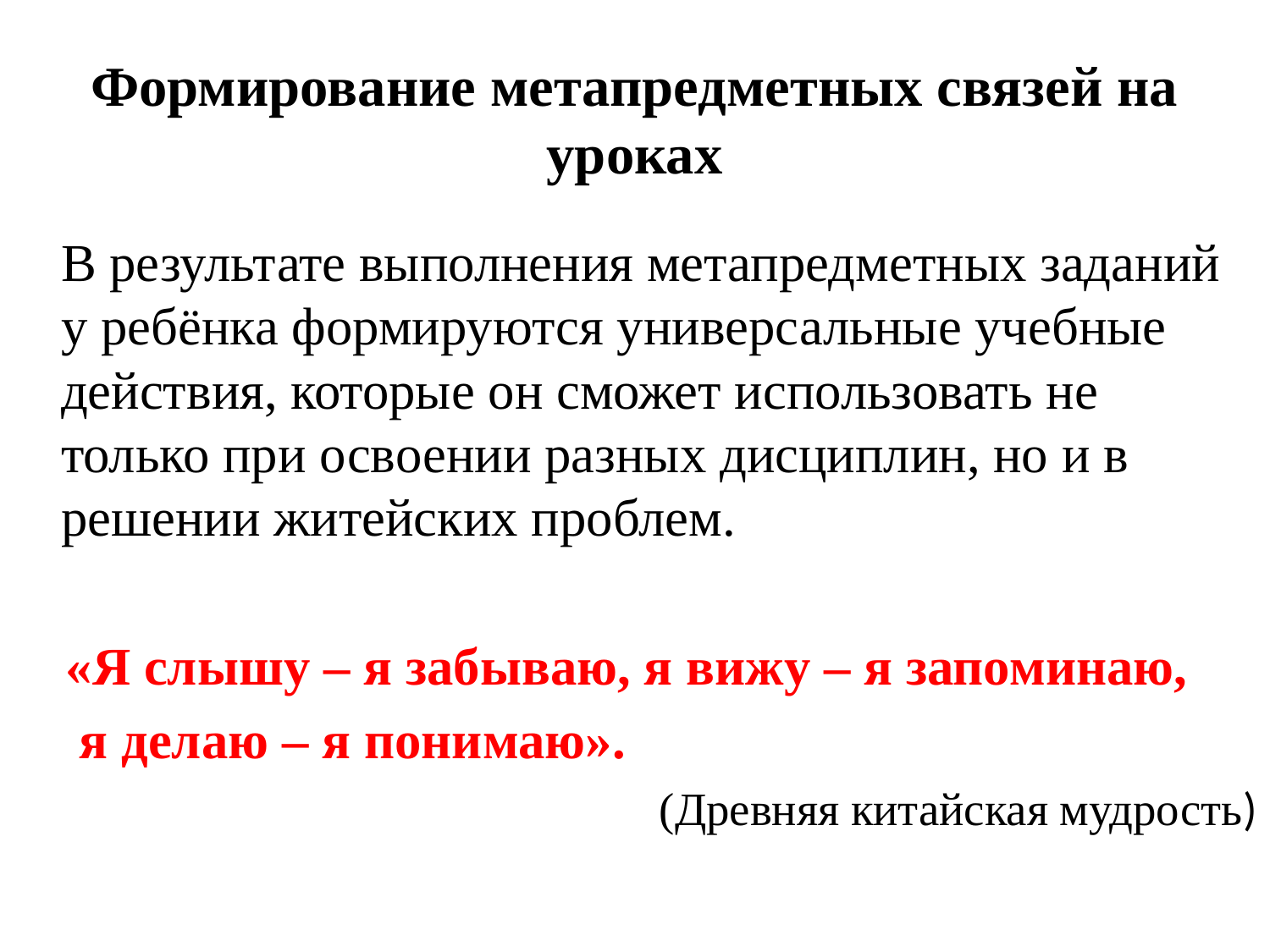

# Формирование метапредметных связей на уроках
    В результате выполнения метапредметных заданий у ребёнка формируются универсальные учебные действия, которые он сможет использовать не только при освоении разных дисциплин, но и в решении житейских проблем.

    «Я слышу – я забываю, я вижу – я запоминаю,
     я делаю – я понимаю».
                           (Древняя китайская мудрость)